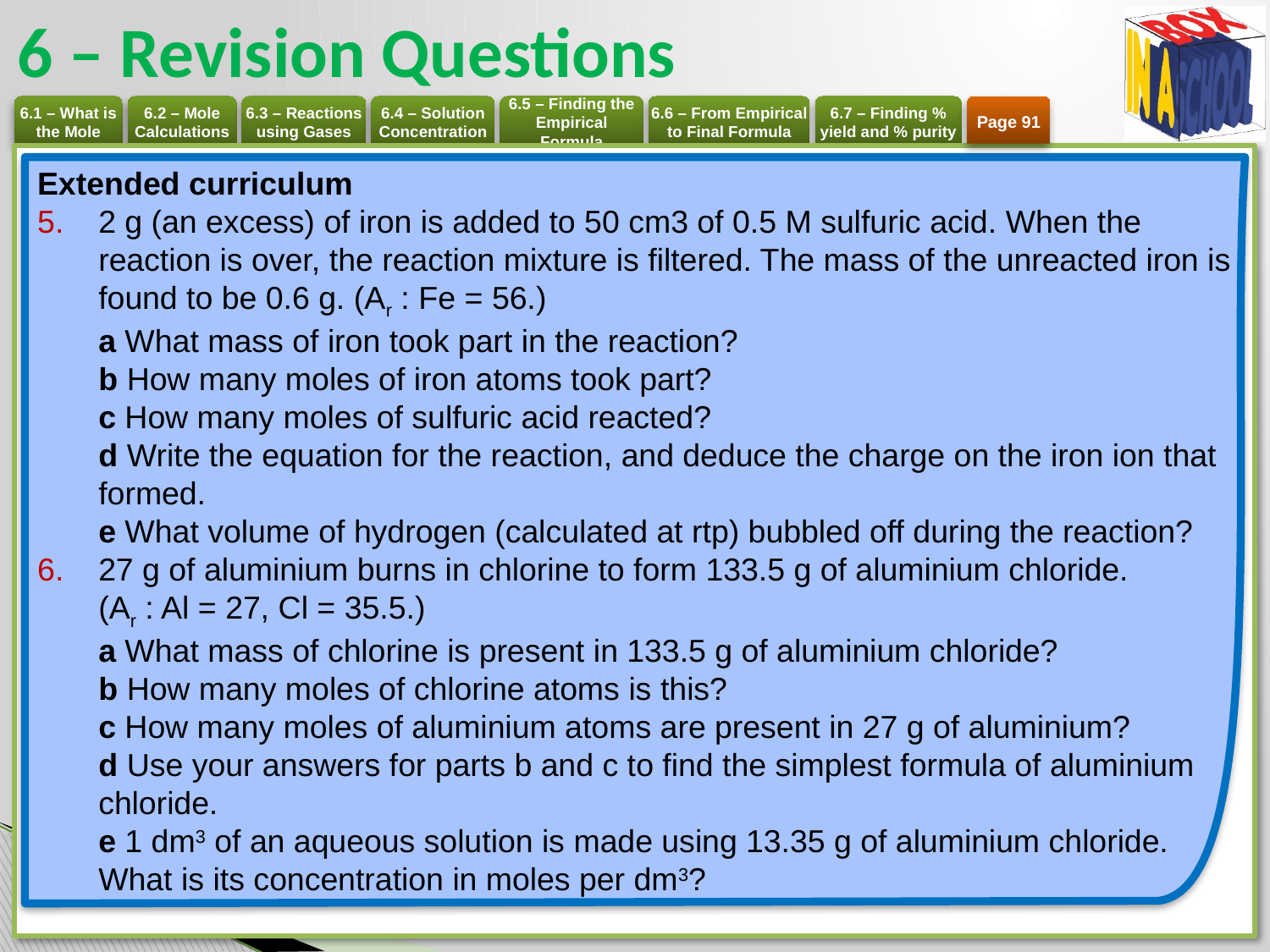

# 6 – Revision Questions
Page 91
Extended curriculum
2 g (an excess) of iron is added to 50 cm3 of 0.5 M sulfuric acid. When the reaction is over, the reaction mixture is filtered. The mass of the unreacted iron is found to be 0.6 g. (Ar : Fe = 56.)
a What mass of iron took part in the reaction?
b How many moles of iron atoms took part?
c How many moles of sulfuric acid reacted?
d Write the equation for the reaction, and deduce the charge on the iron ion that formed.
e What volume of hydrogen (calculated at rtp) bubbled off during the reaction?
27 g of aluminium burns in chlorine to form 133.5 g of aluminium chloride.
(Ar : Al = 27, Cl = 35.5.)
a What mass of chlorine is present in 133.5 g of aluminium chloride?
b How many moles of chlorine atoms is this?
c How many moles of aluminium atoms are present in 27 g of aluminium?
d Use your answers for parts b and c to find the simplest formula of aluminium chloride.
e 1 dm3 of an aqueous solution is made using 13.35 g of aluminium chloride. What is its concentration in moles per dm3?